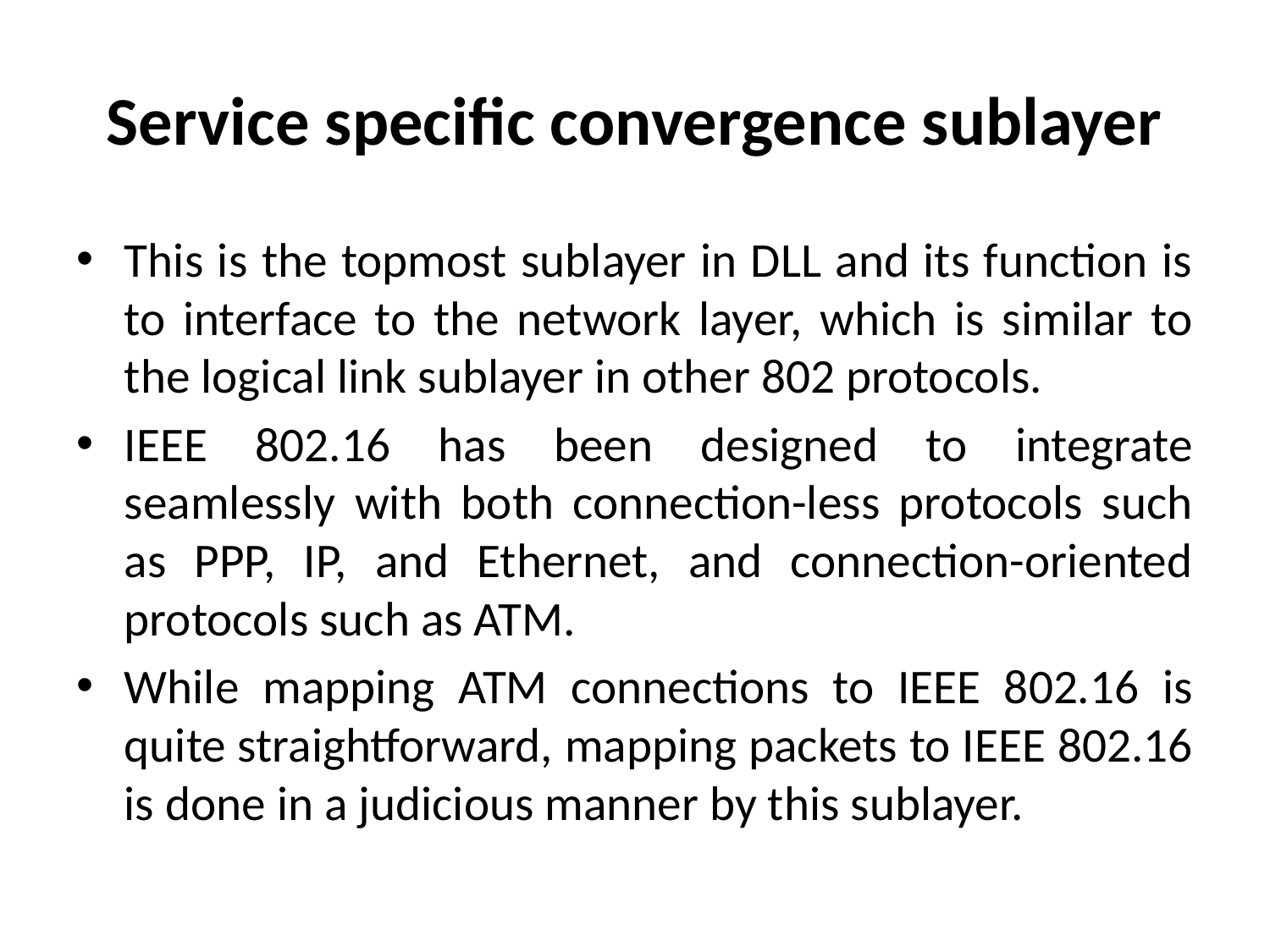

# Service specific convergence sublayer
This is the topmost sublayer in DLL and its function is to interface to the network layer, which is similar to the logical link sublayer in other 802 protocols.
IEEE 802.16 has been designed to integrate seamlessly with both connection-less protocols such as PPP, IP, and Ethernet, and connection-oriented protocols such as ATM.
While mapping ATM connections to IEEE 802.16 is quite straightforward, mapping packets to IEEE 802.16 is done in a judicious manner by this sublayer.